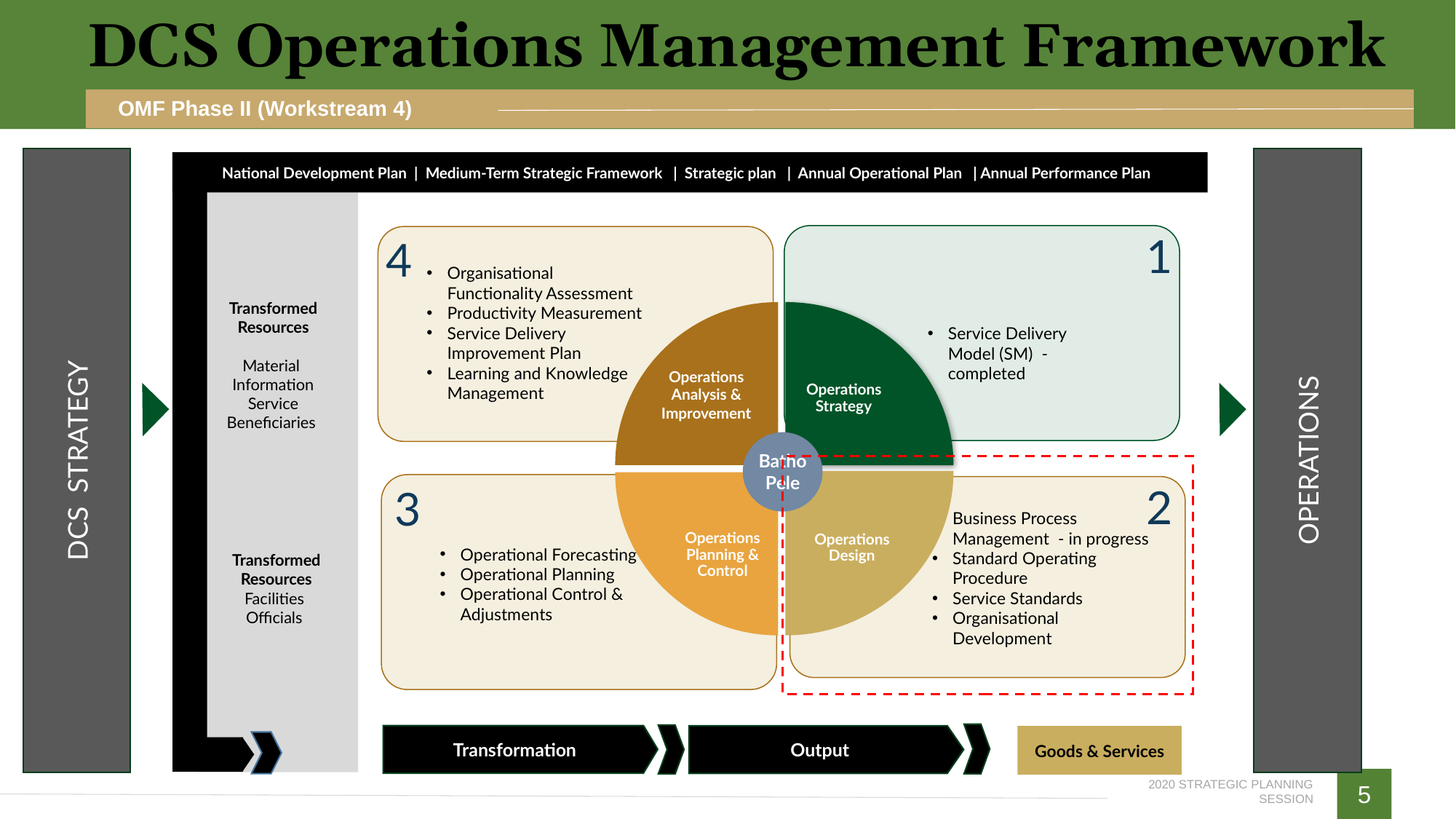

DCS Operations Management Framework

OMF Phase II (Workstream 4)
DCS  STRATEGY
OPERATIONS
 National Development Plan  |  Medium-Term Strategic Framework   |  Strategic plan   |  Annual Operational Plan   | Annual Performance Plan

Transformed Resources

Material
Information
Service Beneficiaries
Transformed Resources
Facilities
Officials
4

Organisational Functionality Assessment
Productivity Measurement
Service Delivery Improvement Plan
Learning and Knowledge Management

1
Service Delivery Model (SM)  - completed

Operations Strategy

Operations Analysis & Improvement

Operations Design

Operations Planning & Control

Batho Pele

3

Operational Forecasting
Operational Planning
Operational Control & Adjustments

Business Process Management  - in progress
Standard Operating Procedure
Service Standards
Organisational Development

2

Output

Transformation
Goods & Services